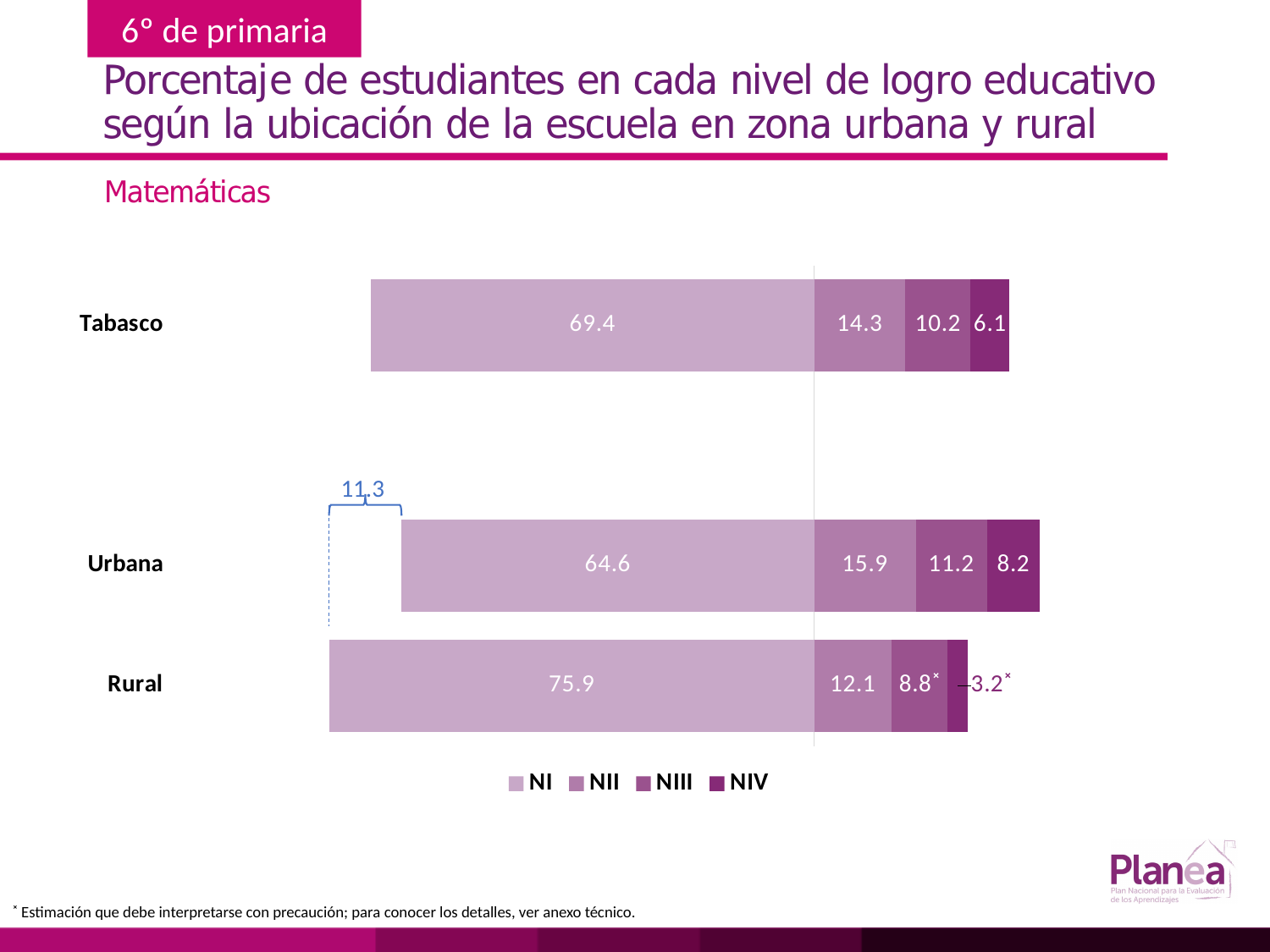

# Porcentaje de estudiantes en cada nivel de logro educativo según la ubicación de la escuela en zona urbana y rural

Matemáticas

### Chart

| Category |  |  |  |  |
|---|---|---|---|---|
| Rural | -75.9 | 12.1 | 8.8 | 3.2 |
| Urbana | -64.6 | 15.9 | 11.2 | 8.2 |
|  | None | None | None | None |
| Tabasco | -69.4 | 14.3 | 10.2 | 6.1 |
11.3
˟ Estimación que debe interpretarse con precaución; para conocer los detalles, ver anexo técnico.